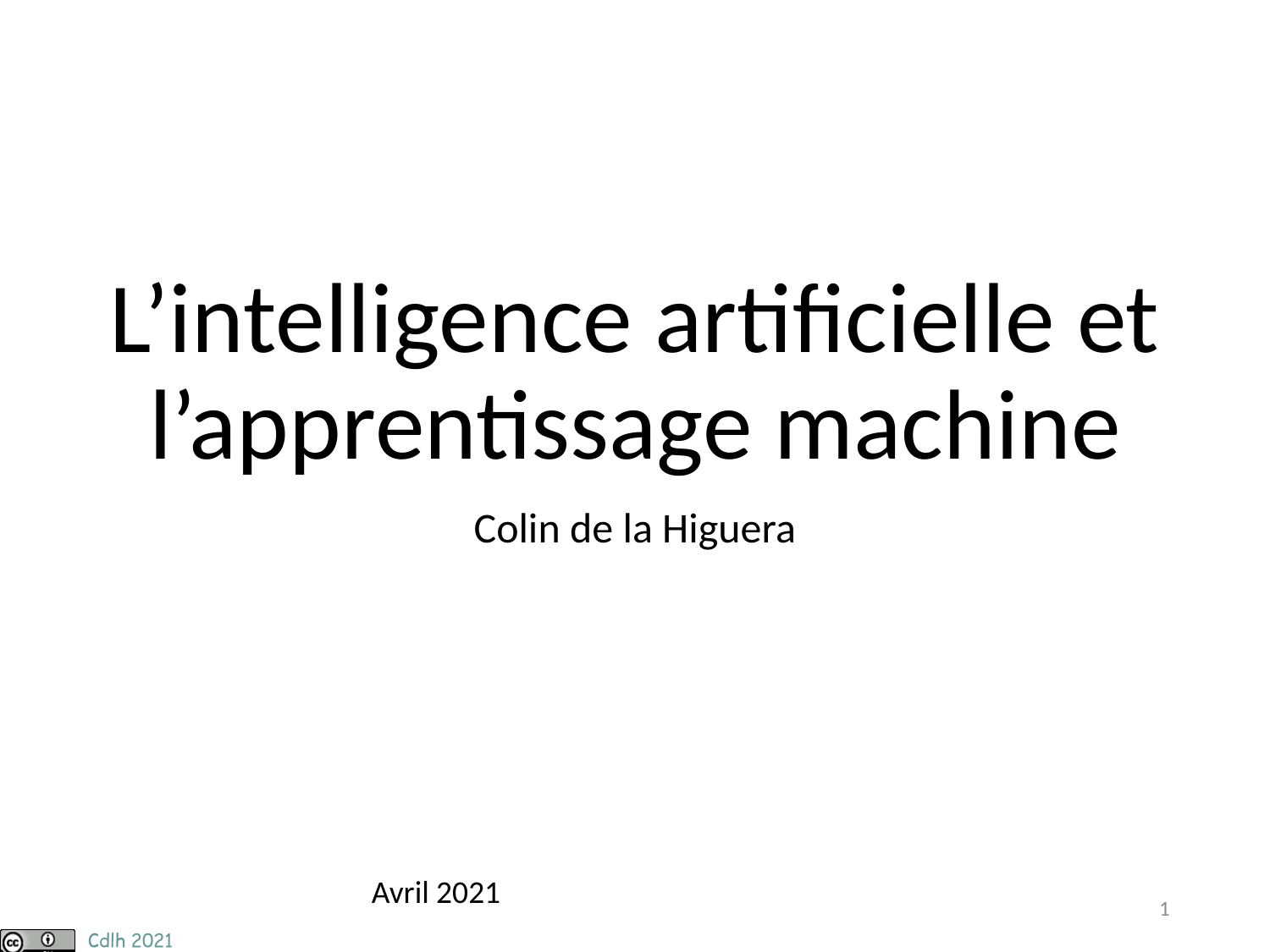

# L’intelligence artificielle et l’apprentissage machine
Colin de la Higuera
Avril 2021
1